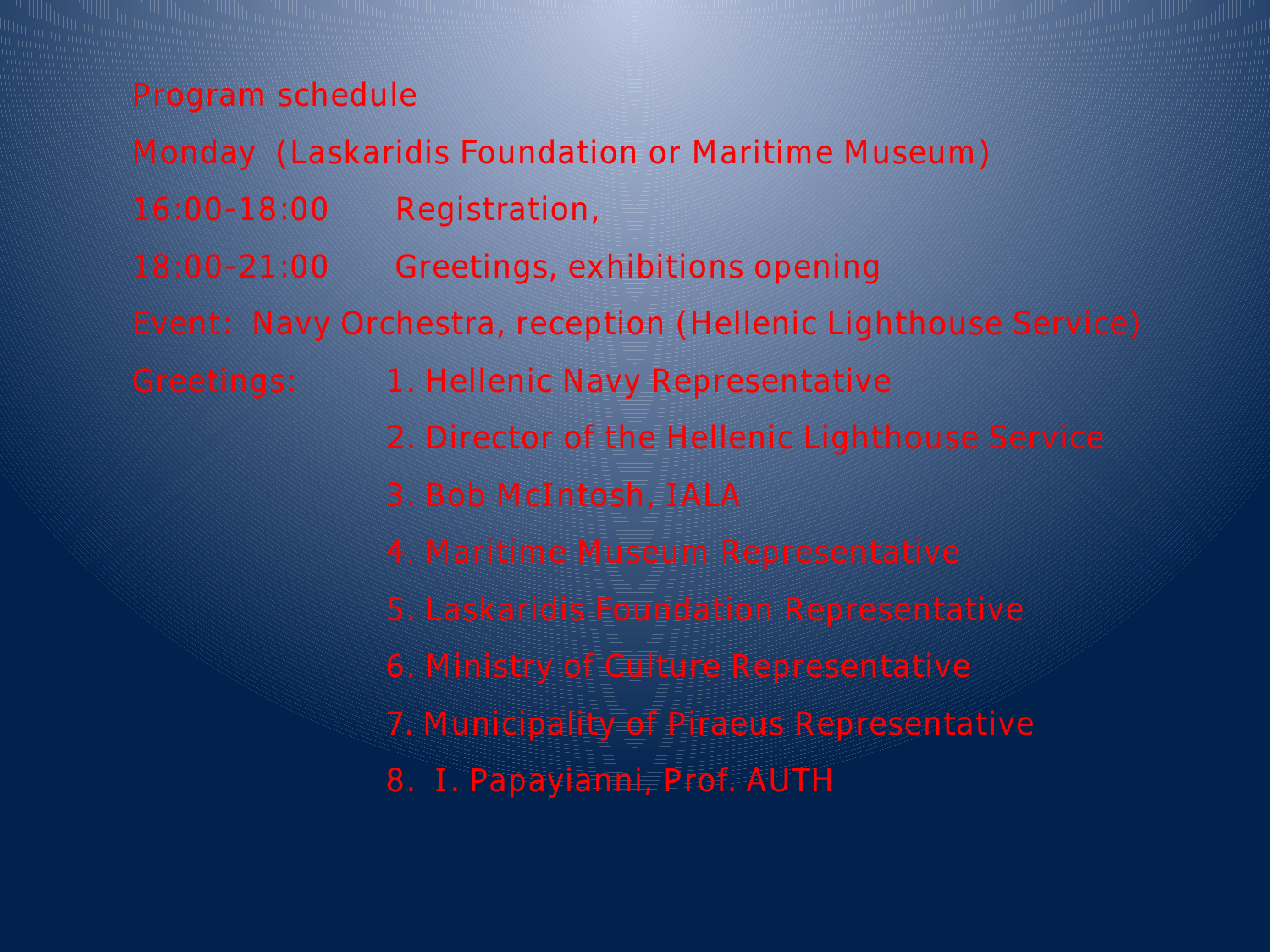

Program schedule
Monday  (Laskaridis Foundation or Maritime Museum)
16:00-18:00       Registration,
18:00-21:00	 Greetings, exhibitions opening
Event:  Navy Orchestra, reception (Hellenic Lighthouse Service)
Greetings:	1. Hellenic Navy Representative
		2. Director of the Hellenic Lighthouse Service
		3. Bob McIntosh, IALA
		4. Maritime Museum Representative
		5. Laskaridis Foundation Representative
		6. Ministry of Culture Representative
		7. Municipality of Piraeus Representative
		8.  I. Papayianni, Prof. AUTH